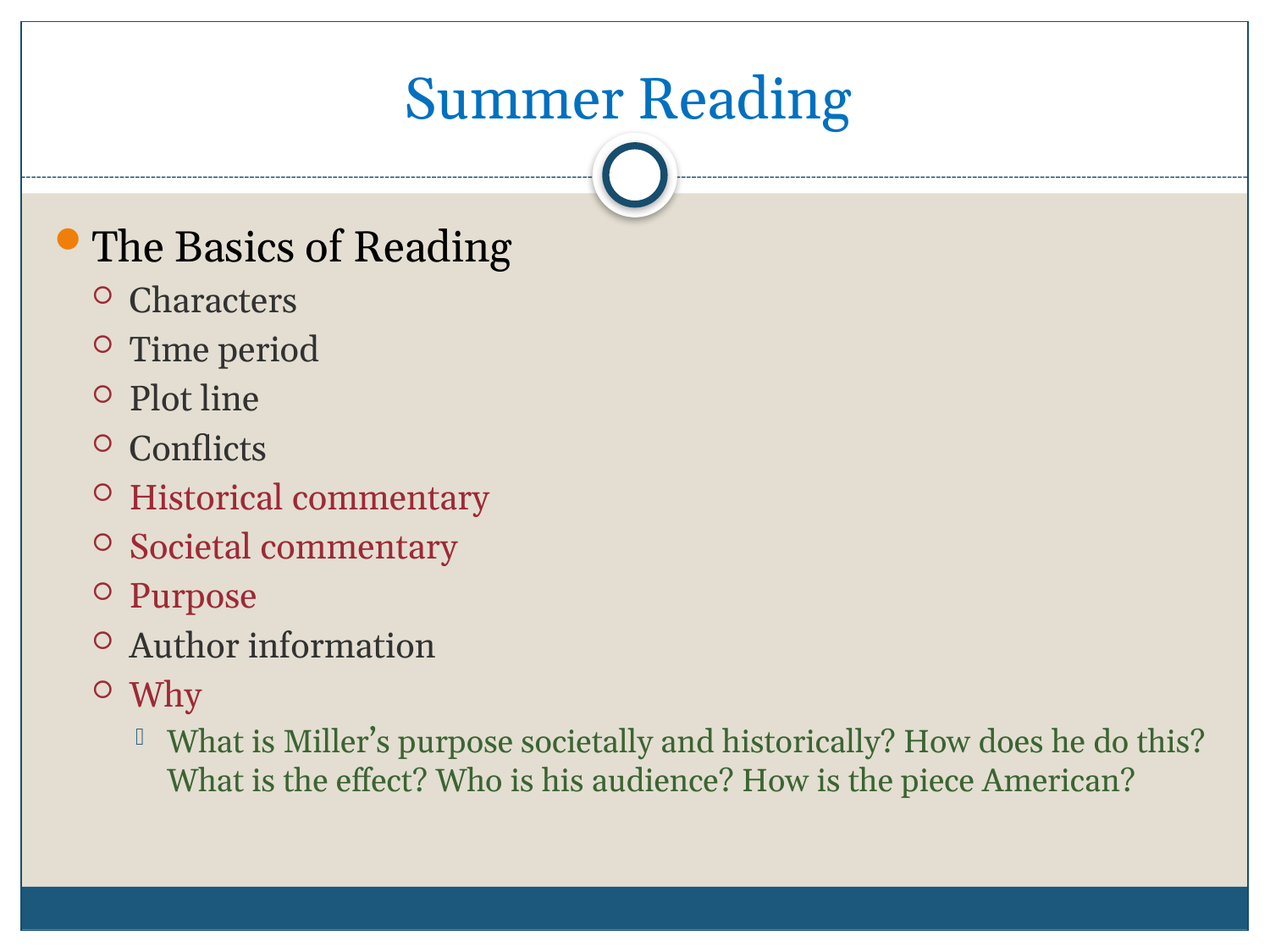

# Summer Reading
The Basics of Reading
Characters
Time period
Plot line
Conflicts
Historical commentary
Societal commentary
Purpose
Author information
Why
What is Miller’s purpose societally and historically? How does he do this? What is the effect? Who is his audience? How is the piece American?